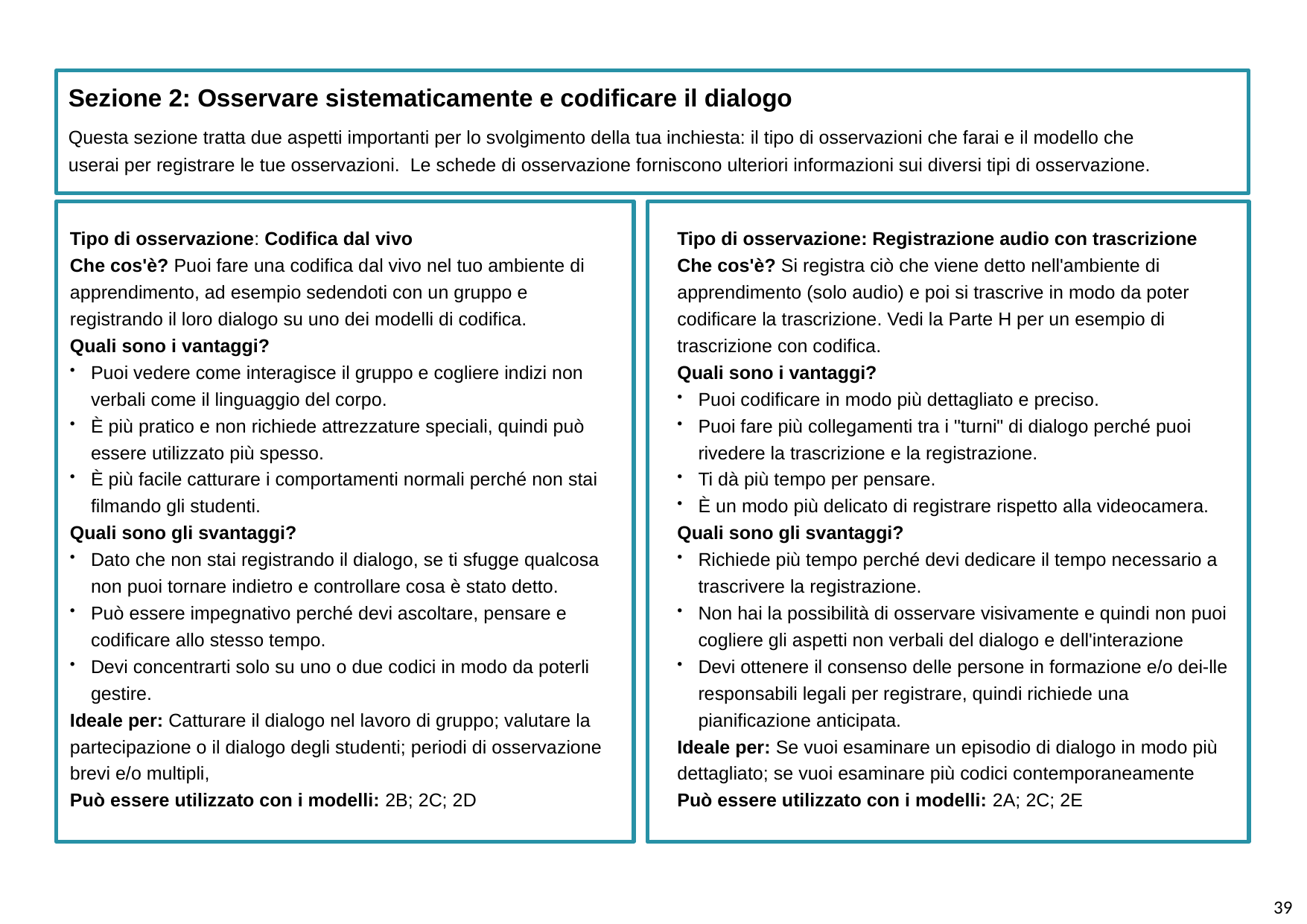

Sezione 2: Osservare sistematicamente e codificare il dialogo
Questa sezione tratta due aspetti importanti per lo svolgimento della tua inchiesta: il tipo di osservazioni che farai e il modello che userai per registrare le tue osservazioni.  Le schede di osservazione forniscono ulteriori informazioni sui diversi tipi di osservazione.

Tipo di osservazione: Codifica dal vivo
Che cos'è? Puoi fare una codifica dal vivo nel tuo ambiente di apprendimento, ad esempio sedendoti con un gruppo e registrando il loro dialogo su uno dei modelli di codifica.
Quali sono i vantaggi?
Puoi vedere come interagisce il gruppo e cogliere indizi non verbali come il linguaggio del corpo.
È più pratico e non richiede attrezzature speciali, quindi può essere utilizzato più spesso.
È più facile catturare i comportamenti normali perché non stai filmando gli studenti.
Quali sono gli svantaggi?
Dato che non stai registrando il dialogo, se ti sfugge qualcosa non puoi tornare indietro e controllare cosa è stato detto.
Può essere impegnativo perché devi ascoltare, pensare e codificare allo stesso tempo.
Devi concentrarti solo su uno o due codici in modo da poterli gestire.
Ideale per: Catturare il dialogo nel lavoro di gruppo; valutare la partecipazione o il dialogo degli studenti; periodi di osservazione brevi e/o multipli,
Può essere utilizzato con i modelli: 2B; 2C; 2D
Tipo di osservazione: Registrazione audio con trascrizione
Che cos'è? Si registra ciò che viene detto nell'ambiente di apprendimento (solo audio) e poi si trascrive in modo da poter codificare la trascrizione. Vedi la Parte H per un esempio di trascrizione con codifica.
Quali sono i vantaggi?
Puoi codificare in modo più dettagliato e preciso.
Puoi fare più collegamenti tra i "turni" di dialogo perché puoi rivedere la trascrizione e la registrazione.
Ti dà più tempo per pensare.
È un modo più delicato di registrare rispetto alla videocamera.
Quali sono gli svantaggi?
Richiede più tempo perché devi dedicare il tempo necessario a trascrivere la registrazione.
Non hai la possibilità di osservare visivamente e quindi non puoi cogliere gli aspetti non verbali del dialogo e dell'interazione
Devi ottenere il consenso delle persone in formazione e/o dei-lle responsabili legali per registrare, quindi richiede una pianificazione anticipata.
Ideale per: Se vuoi esaminare un episodio di dialogo in modo più dettagliato; se vuoi esaminare più codici contemporaneamente
Può essere utilizzato con i modelli: 2A; 2C; 2E
39